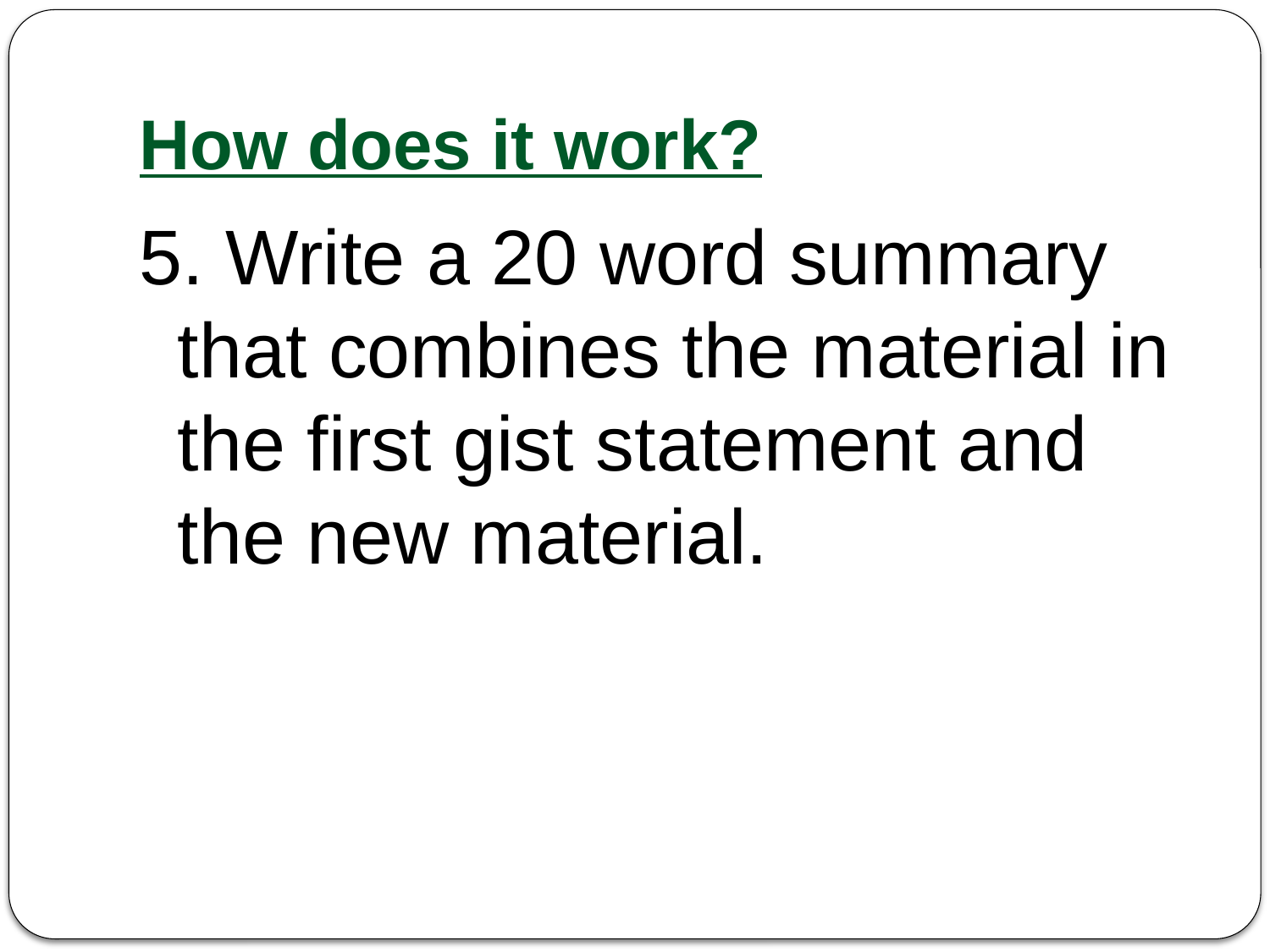

# How does it work?
5. Write a 20 word summary that combines the material in the first gist statement and the new material.